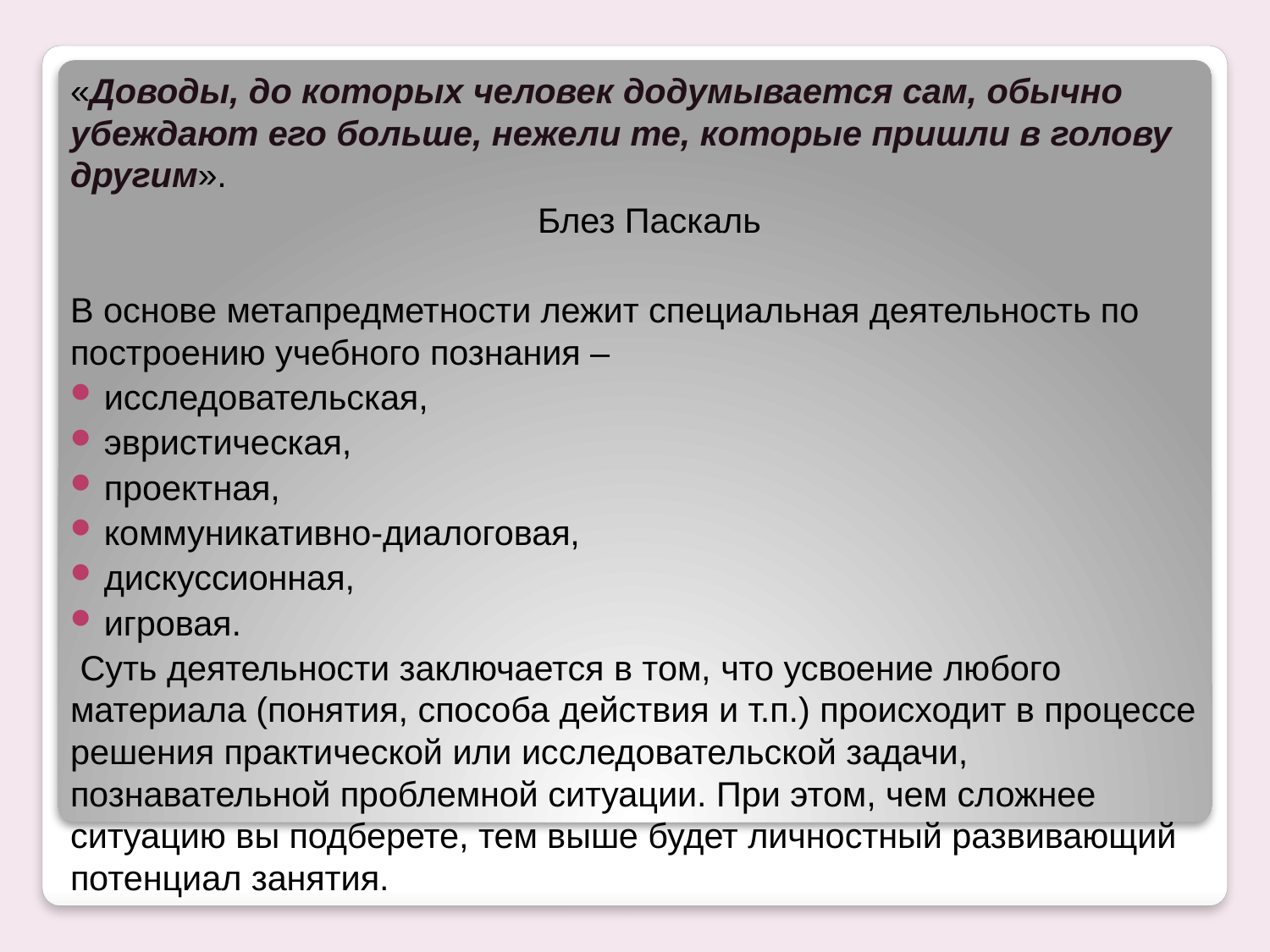

«Доводы, до которых человек додумывается сам, обычно убеждают его больше, нежели те, которые пришли в голову другим».
                                                Блез Паскаль

В основе метапредметности лежит специальная деятельность по построению учебного познания –
исследовательская,
эвристическая,
проектная,
коммуникативно-диалоговая,
дискуссионная,
игровая.
 Суть деятельности заключается в том, что усвоение любого материала (понятия, способа действия и т.п.) происходит в процессе решения практической или исследовательской задачи, познавательной проблемной ситуации. При этом, чем сложнее ситуацию вы подберете, тем выше будет личностный развивающий потенциал занятия.
#